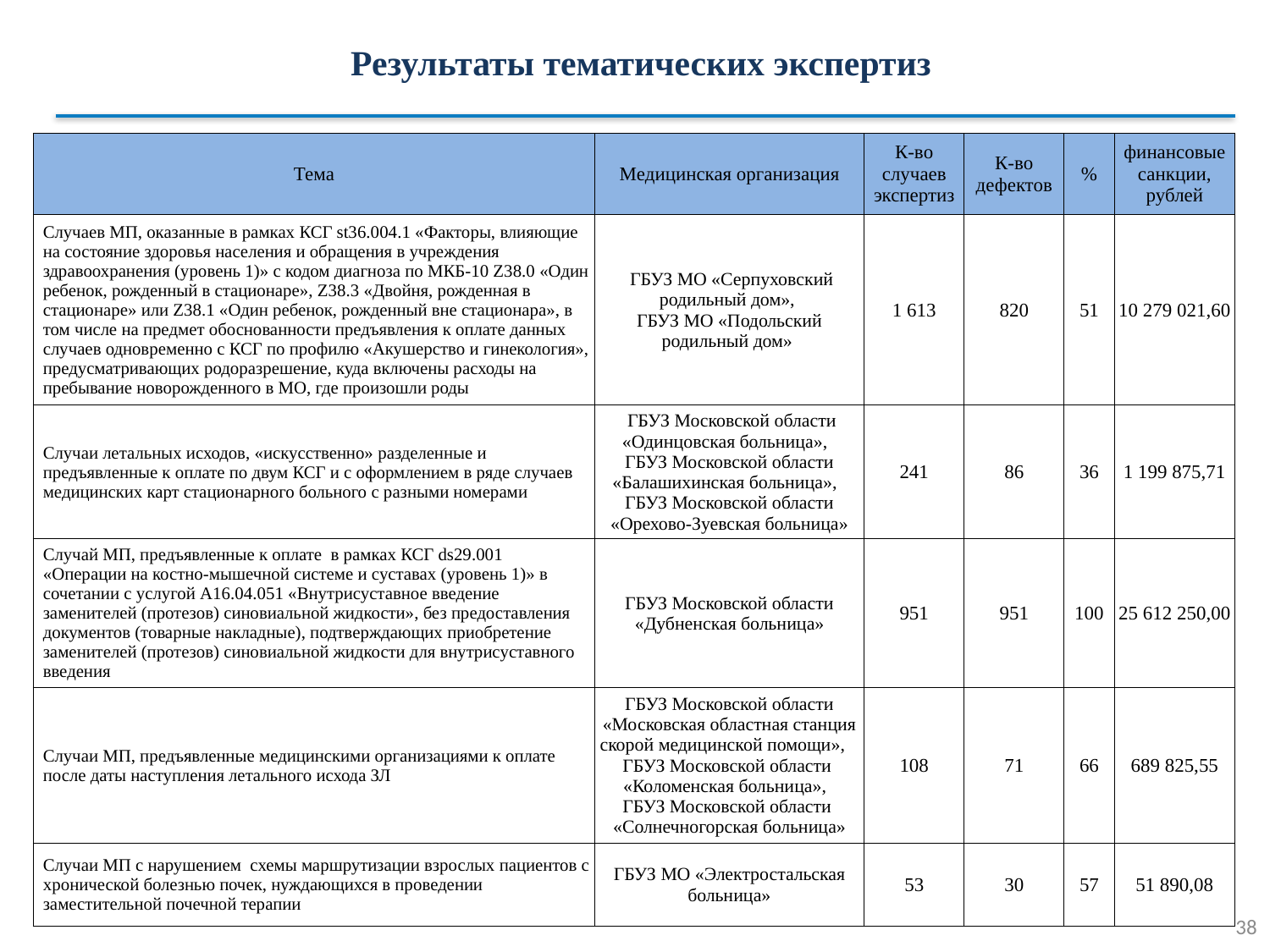

Результаты тематических экспертиз
| Тема | Медицинская организация | К-во случаев экспертиз | К-во дефектов | % | финансовые санкции, рублей |
| --- | --- | --- | --- | --- | --- |
| Случаев МП, оказанные в рамках КСГ st36.004.1 «Факторы, влияющие на состояние здоровья населения и обращения в учреждения здравоохранения (уровень 1)» с кодом диагноза по МКБ-10 Z38.0 «Один ребенок, рожденный в стационаре», Z38.3 «Двойня, рожденная в стационаре» или Z38.1 «Один ребенок, рожденный вне стационара», в том числе на предмет обоснованности предъявления к оплате данных случаев одновременно с КСГ по профилю «Акушерство и гинекология», предусматривающих родоразрешение, куда включены расходы на пребывание новорожденного в МО, где произошли роды | ГБУЗ МО «Серпуховский родильный дом», ГБУЗ МО «Подольский родильный дом» | 1 613 | 820 | 51 | 10 279 021,60 |
| Случаи летальных исходов, «искусственно» разделенные и предъявленные к оплате по двум КСГ и с оформлением в ряде случаев медицинских карт стационарного больного с разными номерами | ГБУЗ Московской области «Одинцовская больница»,   ГБУЗ Московской области «Балашихинская больница»,   ГБУЗ Московской области «Орехово-Зуевская больница» | 241 | 86 | 36 | 1 199 875,71 |
| Случай МП, предъявленные к оплате в рамках КСГ ds29.001 «Операции на костно-мышечной системе и суставах (уровень 1)» в сочетании с услугой A16.04.051 «Внутрисуставное введение заменителей (протезов) синовиальной жидкости», без предоставления документов (товарные накладные), подтверждающих приобретение заменителей (протезов) синовиальной жидкости для внутрисуставного введения | ГБУЗ Московской области «Дубненская больница» | 951 | 951 | 100 | 25 612 250,00 |
| Случаи МП, предъявленные медицинскими организациями к оплате после даты наступления летального исхода ЗЛ | ГБУЗ Московской области «Московская областная станция скорой медицинской помощи»,    ГБУЗ Московской области «Коломенская больница»,   ГБУЗ Московской области «Солнечногорская больница» | 108 | 71 | 66 | 689 825,55 |
| Случаи МП с нарушением схемы маршрутизации взрослых пациентов с хронической болезнью почек, нуждающихся в проведении заместительной почечной терапии | ГБУЗ МО «Электростальская больница» | 53 | 30 | 57 | 51 890,08 |
38